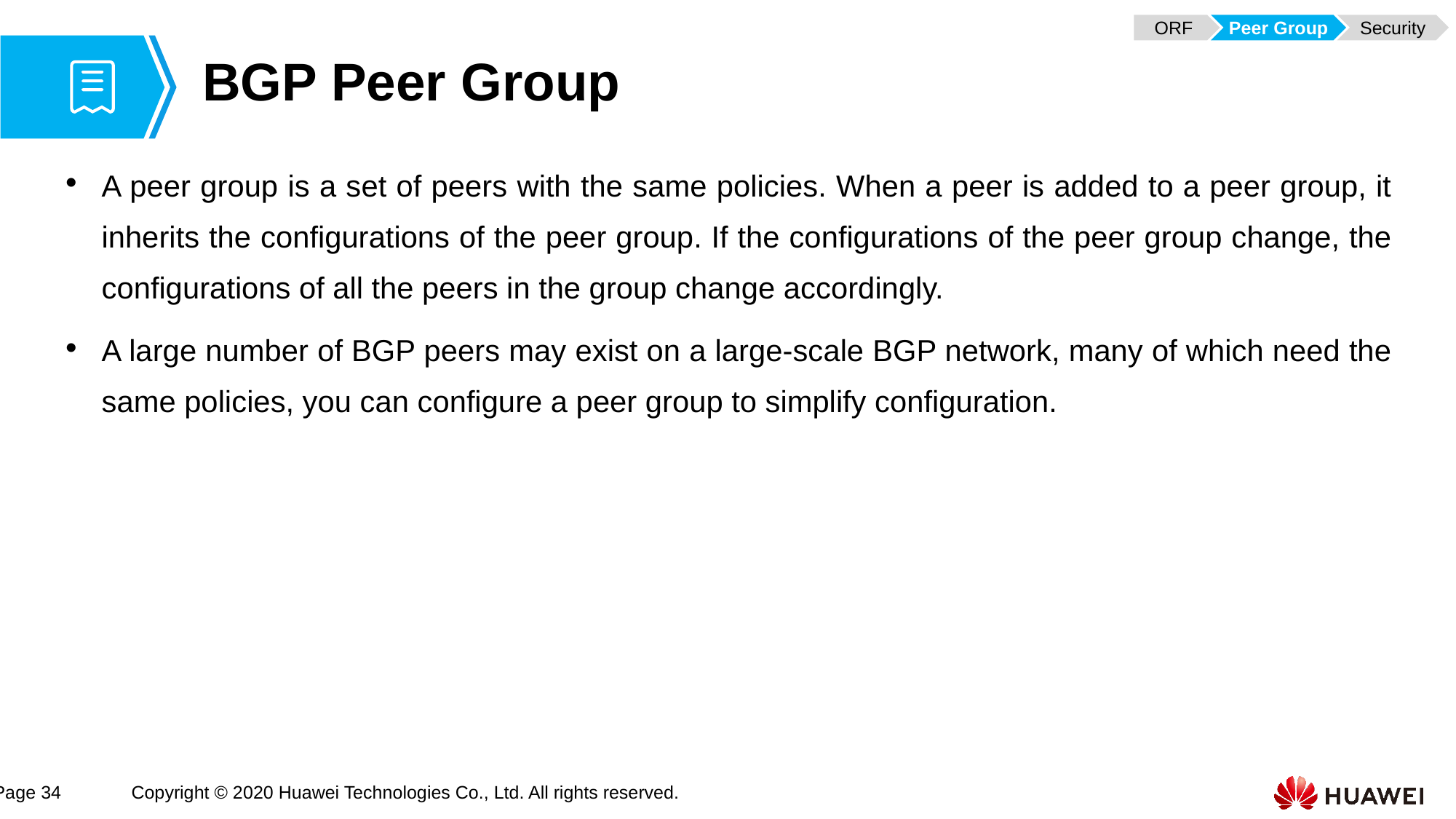

ORF
Peer Group
Security
# BGP Peer Group
A peer group is a set of peers with the same policies. When a peer is added to a peer group, it inherits the configurations of the peer group. If the configurations of the peer group change, the configurations of all the peers in the group change accordingly.
A large number of BGP peers may exist on a large-scale BGP network, many of which need the same policies, you can configure a peer group to simplify configuration.